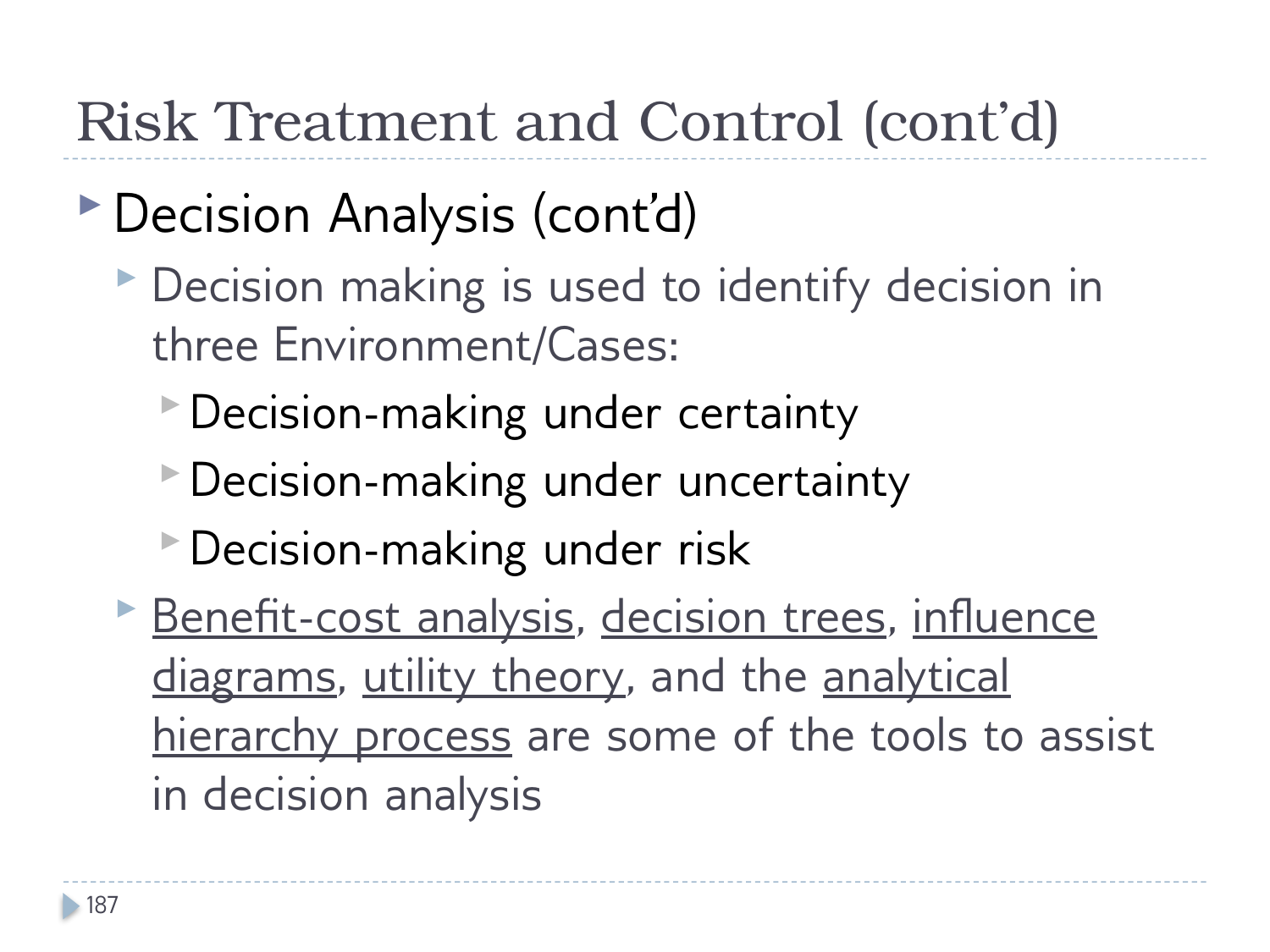

# Risk Treatment and Control (cont’d)
Decision Analysis (cont’d)
Decision making is used to identify decision in three Environment/Cases:
Decision-making under certainty
Decision-making under uncertainty
Decision-making under risk
Benefit-cost analysis, decision trees, influence diagrams, utility theory, and the analytical hierarchy process are some of the tools to assist in decision analysis
187